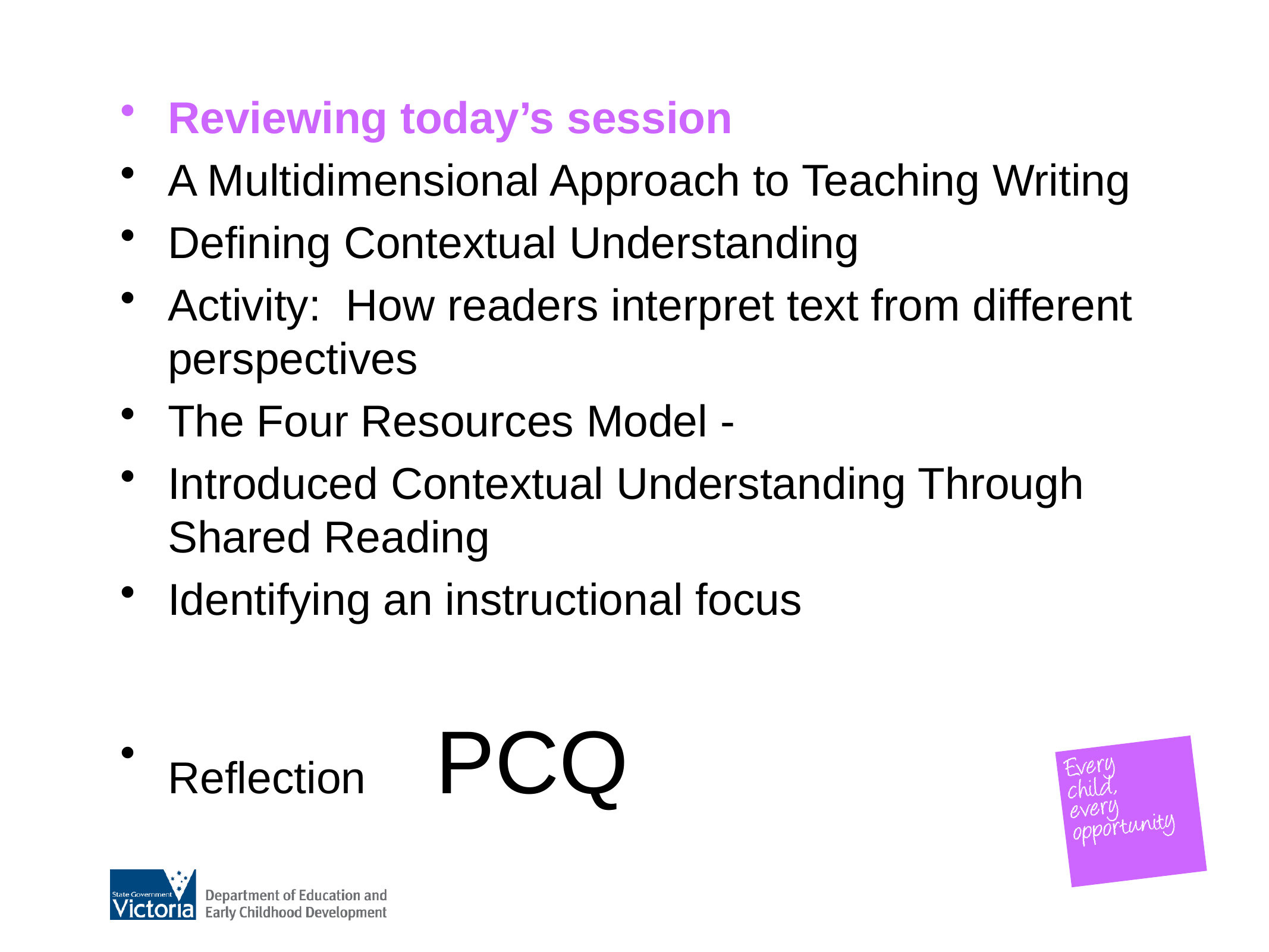

Reviewing today’s session
A Multidimensional Approach to Teaching Writing
Defining Contextual Understanding
Activity:  How readers interpret text from different perspectives
The Four Resources Model -
Introduced Contextual Understanding Through Shared Reading
Identifying an instructional focus

Reflection 	PCQ